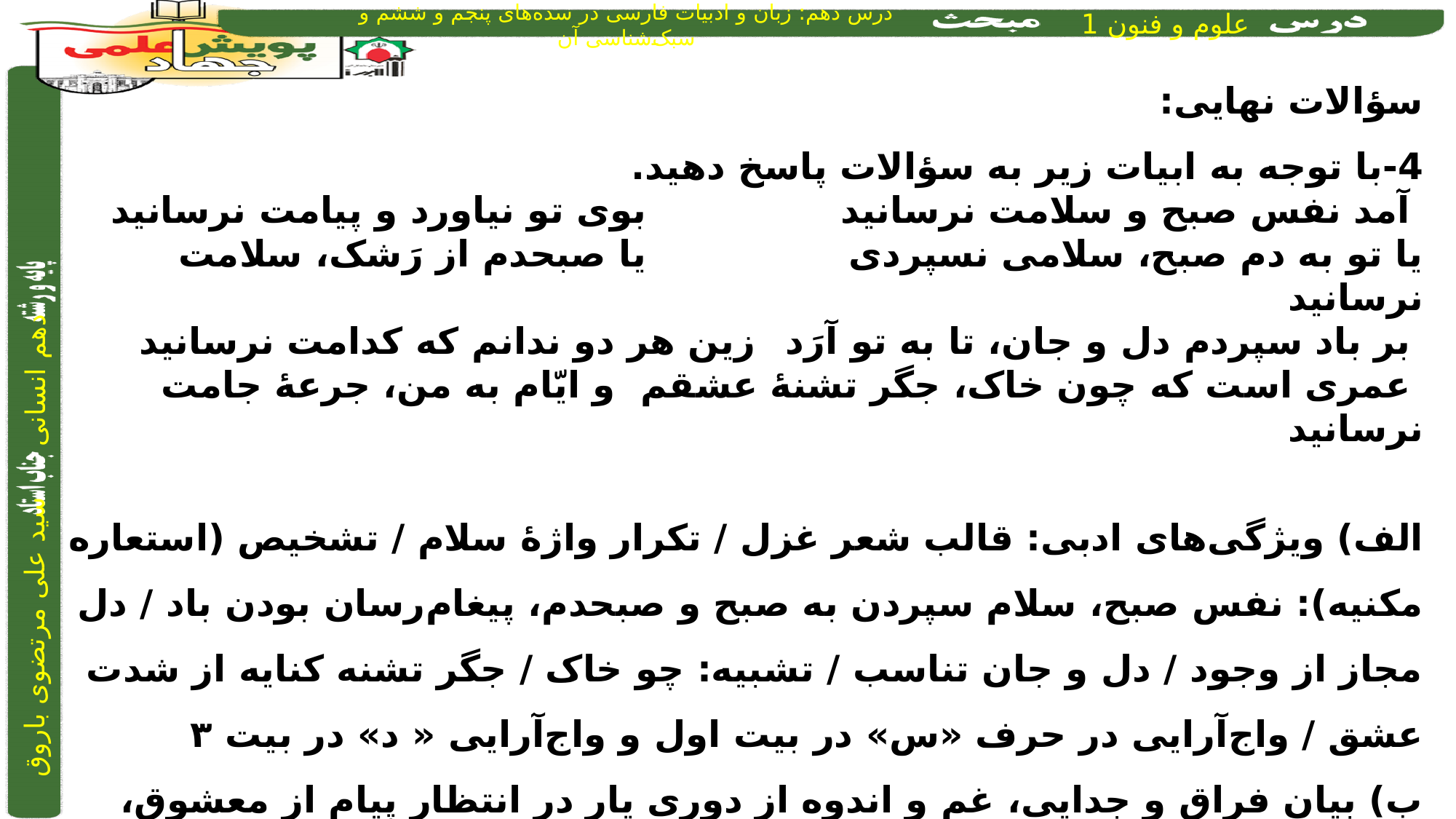

سؤالات نهایی:
4-با توجه به ابیات زیر به سؤالات پاسخ دهید.
 آمد نفس صبح و سلامت نرسانید	 		 بوی تو نیاورد و پیامت نرسانید
یا تو به دم صبح، سلامی نسپردی	 		 یا صبحدم از رَشک، سلامت نرسانید
 بر باد سپردم دل و جان، تا به‌ تو آرَد 		 زین هر دو ندانم که کدامت نرسانید
 عمری‌ است که چون‌ خاک، جگر تشنۀ عشقم 	 و ایّام به من، جرعۀ جامت نرسانید

الف) ویژگی‌های ادبی: قالب شعر غزل / تکرار واژۀ سلام / تشخیص (استعاره مکنیه): نفس صبح، سلام سپردن به صبح و صبحدم، پیغام‌رسان بودن باد / دل مجاز از وجود / دل و جان تناسب / تشبیه: چو خاک / جگر تشنه کنایه از شدت عشق / واج‌آرایی در حرف «س» در بیت اول و واج‌آرایی « د» در بیت ۳
ب) بیان فراق و جدایی، غم و اندوه از دوری یار در انتظار پیام از معشوق، شکایت از دوری یار، بالا بودن مقام معشوق، مضمون‌پردازی عاشقانه. ( یا مفاهیم مشابه)